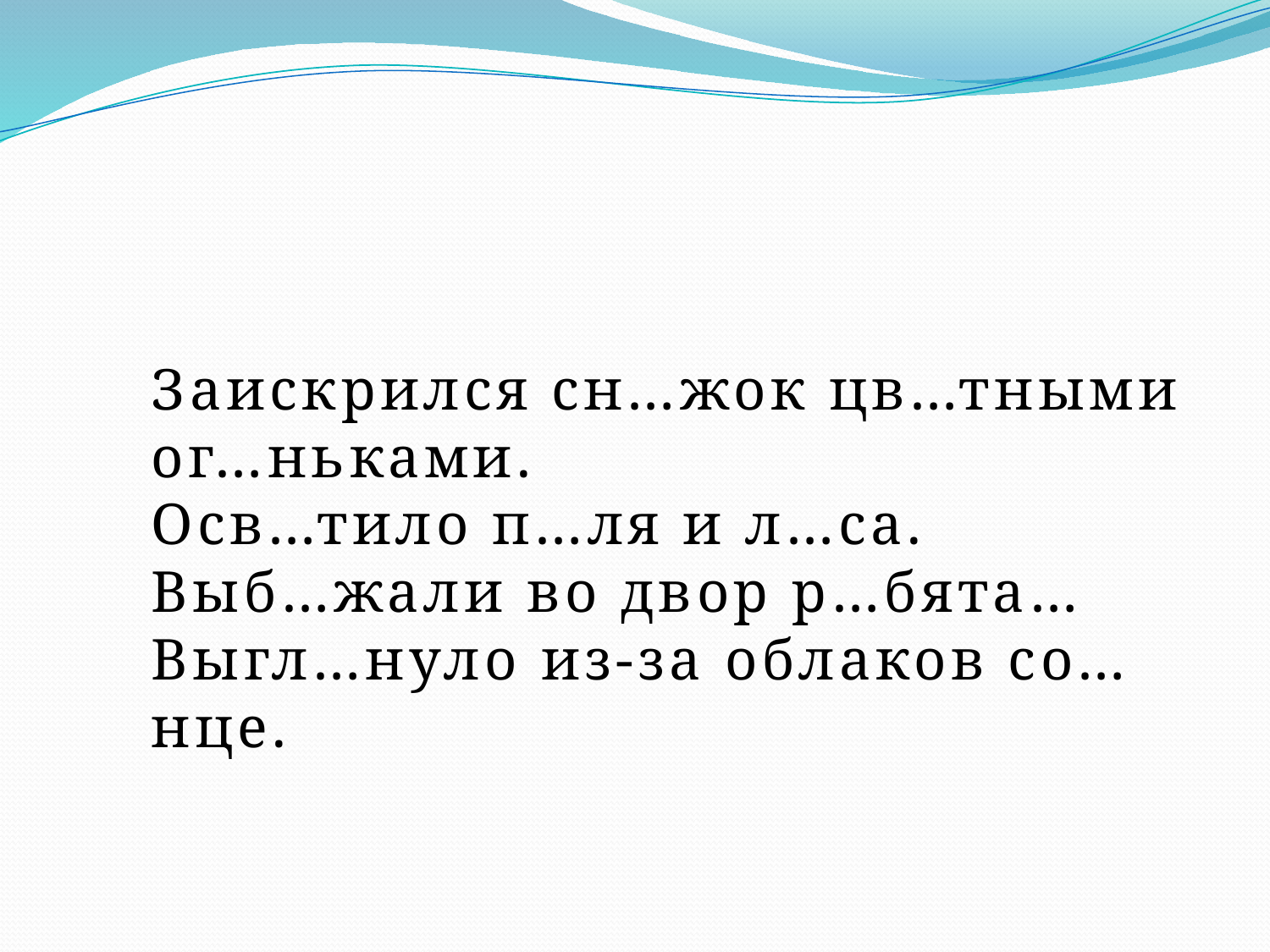

Заискрился сн…жок цв…тными ог…ньками.
Осв…тило п…ля и л…са.
Выб…жали во двор р…бята…
Выгл…нуло из-за облаков со…нце.